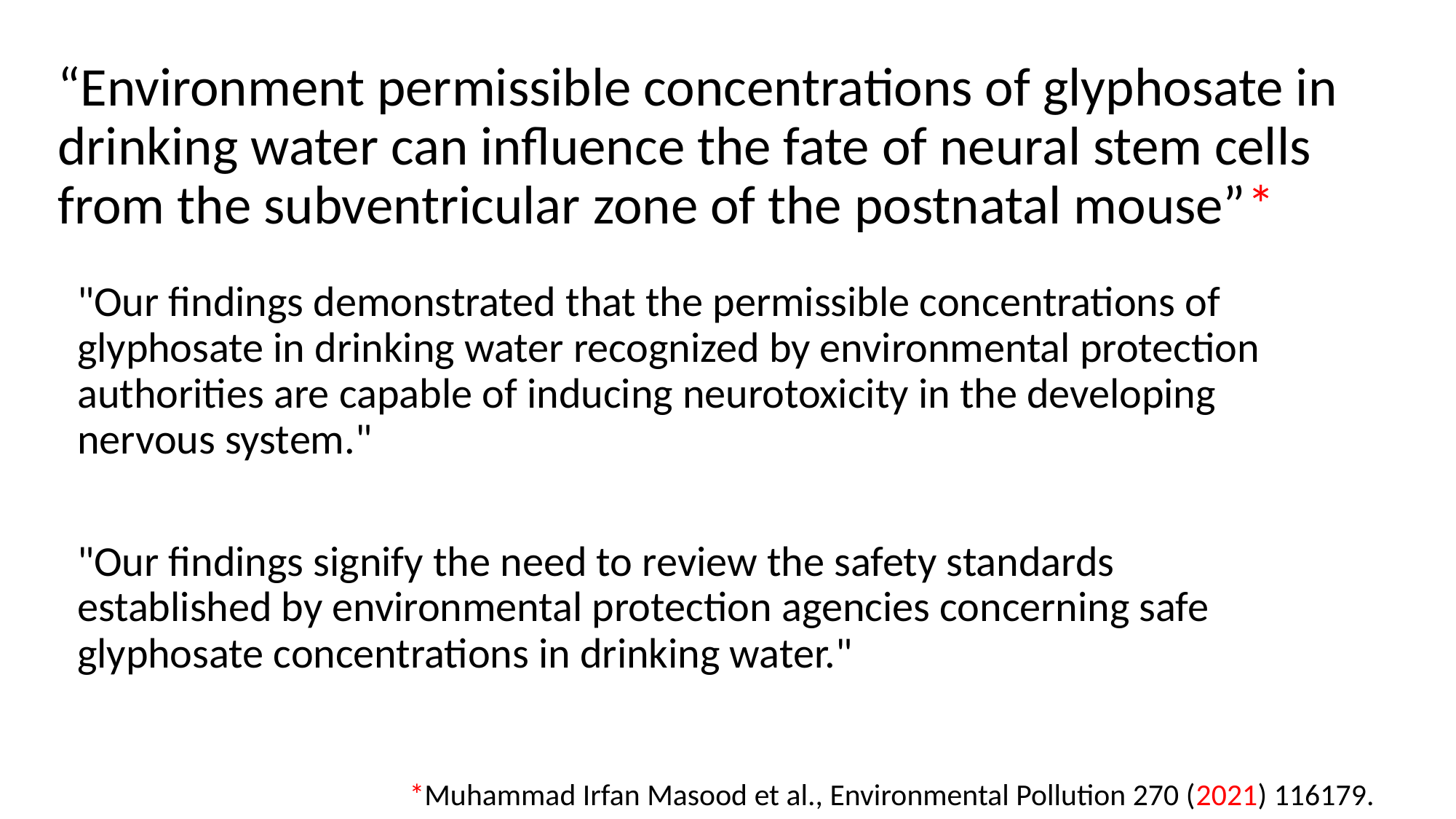

# “Environment permissible concentrations of glyphosate in drinking water can influence the fate of neural stem cells from the subventricular zone of the postnatal mouse”*
"Our findings demonstrated that the permissible concentrations of glyphosate in drinking water recognized by environmental protection authorities are capable of inducing neurotoxicity in the developing nervous system."

"Our findings signify the need to review the safety standards established by environmental protection agencies concerning safe glyphosate concentrations in drinking water."
*Muhammad Irfan Masood et al., Environmental Pollution 270 (2021) 116179.